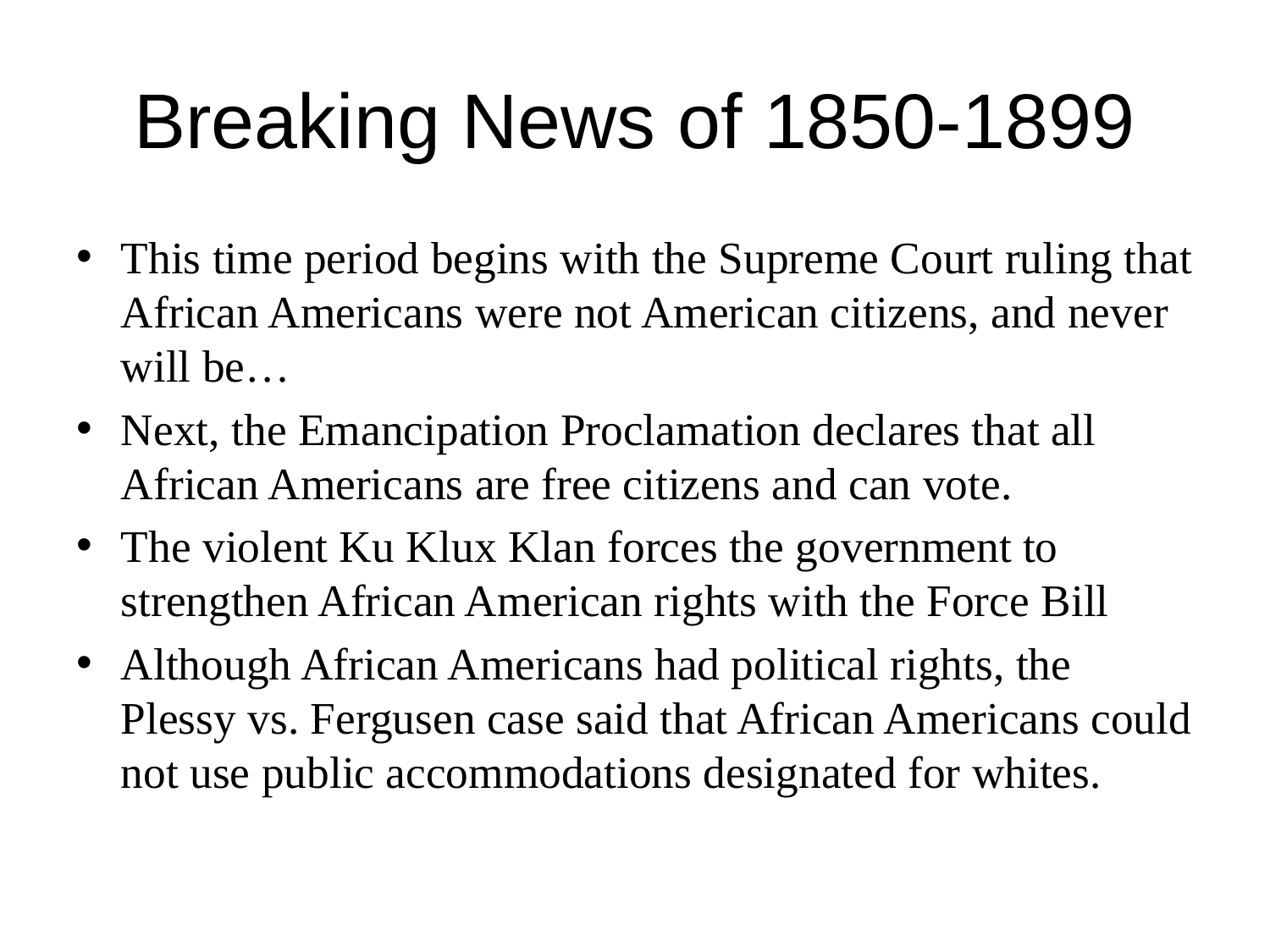

# Breaking News of 1850-1899
This time period begins with the Supreme Court ruling that African Americans were not American citizens, and never will be…
Next, the Emancipation Proclamation declares that all African Americans are free citizens and can vote.
The violent Ku Klux Klan forces the government to strengthen African American rights with the Force Bill
Although African Americans had political rights, the Plessy vs. Fergusen case said that African Americans could not use public accommodations designated for whites.